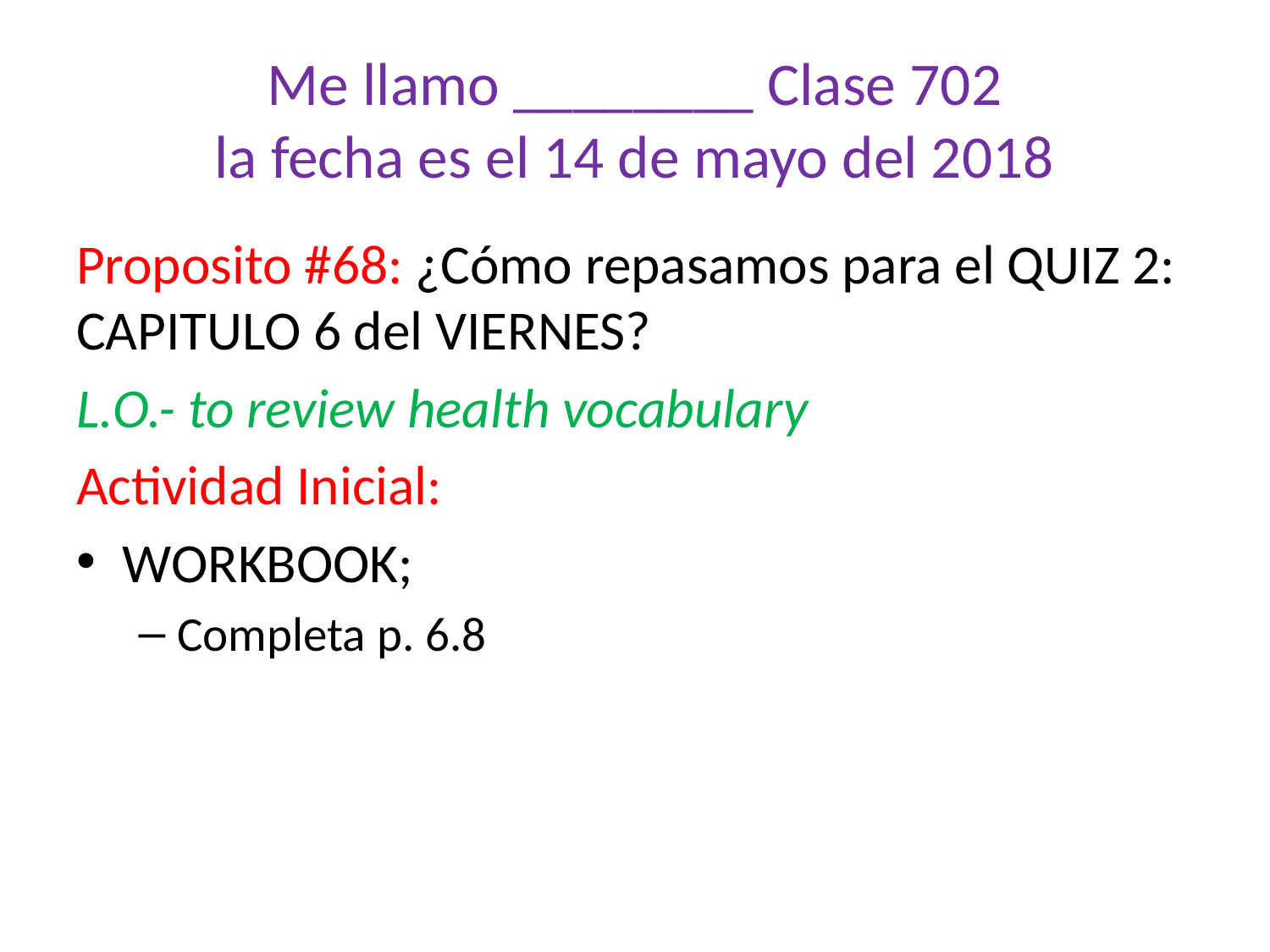

# Me llamo ________ Clase 702 la fecha es el 14 de mayo del 2018
Proposito #68: ¿Cómo repasamos para el QUIZ 2: CAPITULO 6 del VIERNES?
L.O.- to review health vocabulary
Actividad Inicial:
WORKBOOK;
Completa p. 6.8